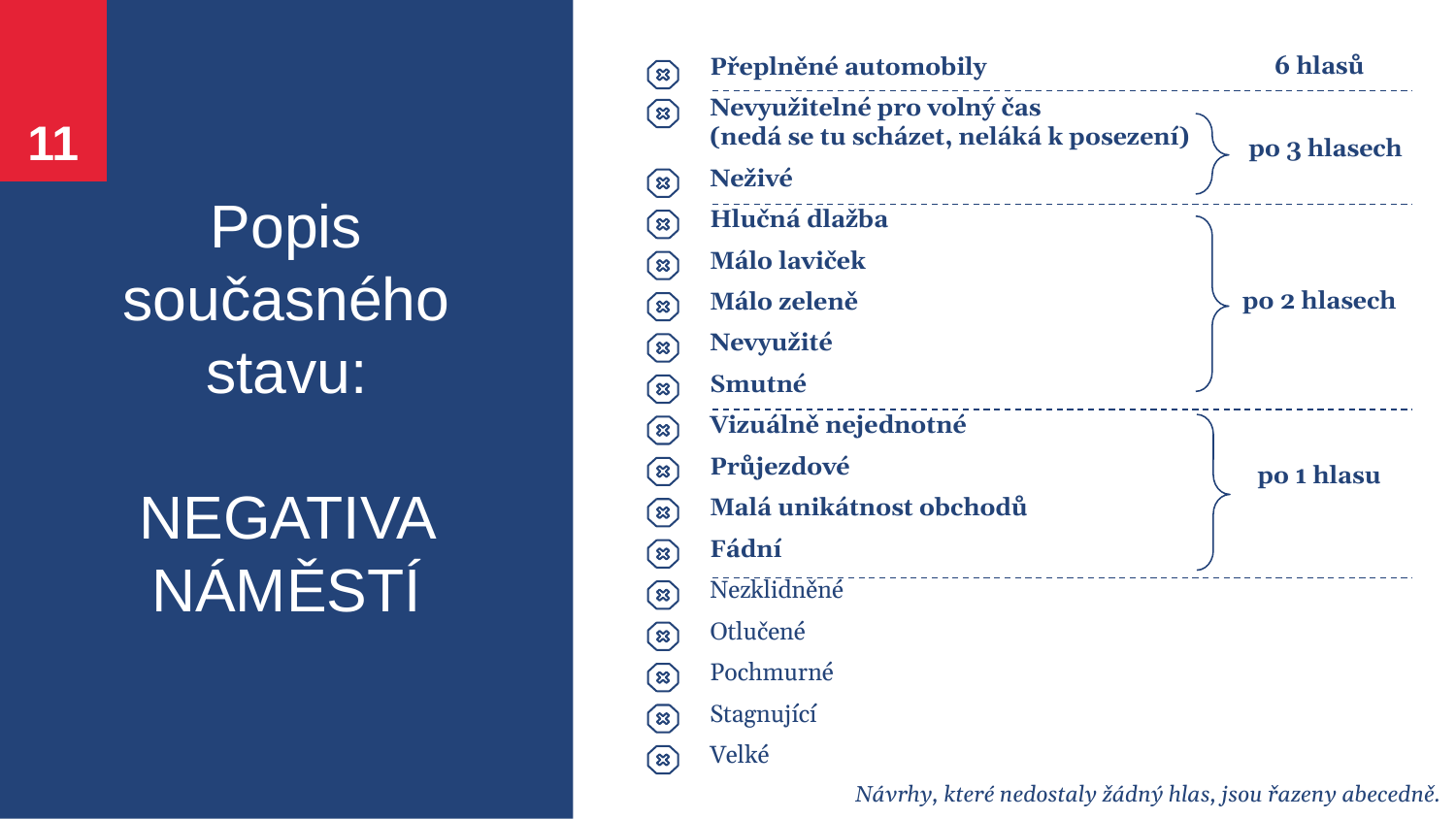

11
6 hlasů

  po 3 hlasech

po 2 hlasech

po 1 hlasu

Přeplněné automobily
Nevyužitelné pro volný čas
(nedá se tu scházet, neláká k posezení)
Neživé
Hlučná dlažba
Málo laviček
Málo zeleně
Nevyužité
Smutné
Vizuálně nejednotné
Průjezdové
Malá unikátnost obchodů
Fádní
Nezklidněné
Otlučené
Pochmurné
Stagnující
Velké

Popis současného stavu:

NEGATIVA NÁMĚSTÍ

Návrhy, které nedostaly žádný hlas, jsou řazeny abecedně.